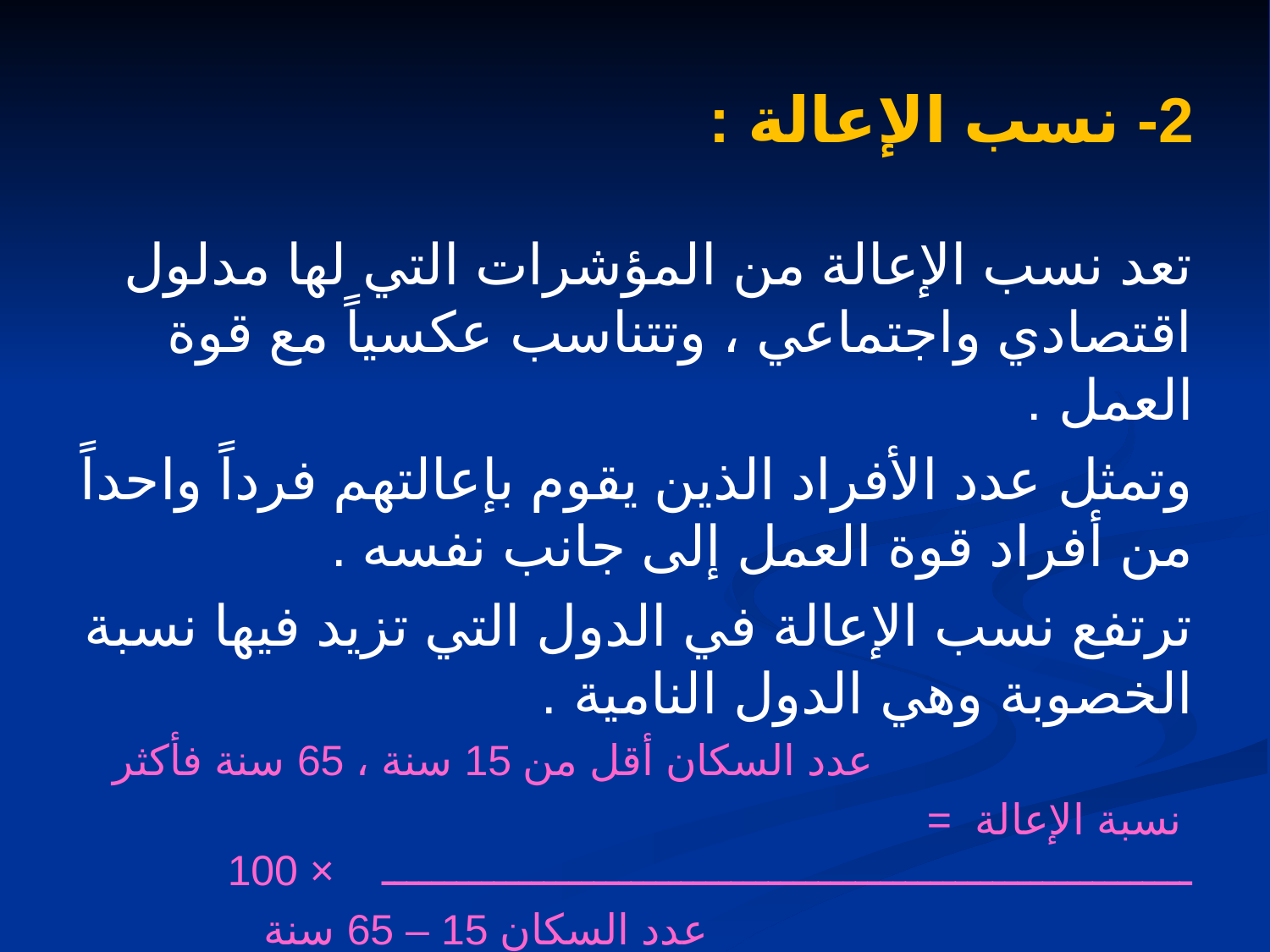

# 2- نسب الإعالة :
تعد نسب الإعالة من المؤشرات التي لها مدلول اقتصادي واجتماعي ، وتتناسب عكسياً مع قوة العمل .
وتمثل عدد الأفراد الذين يقوم بإعالتهم فرداً واحداً من أفراد قوة العمل إلى جانب نفسه .
ترتفع نسب الإعالة في الدول التي تزيد فيها نسبة الخصوبة وهي الدول النامية .
                           عدد السكان أقل من 15 سنة ، 65 سنة فأكثر
 نسبة الإعالة  =    ـــــــــــــــــــــــــــــــــــــــــــــــــــــــــــــــــ    × 100
                                         عدد السكان 15 – 65 سنة